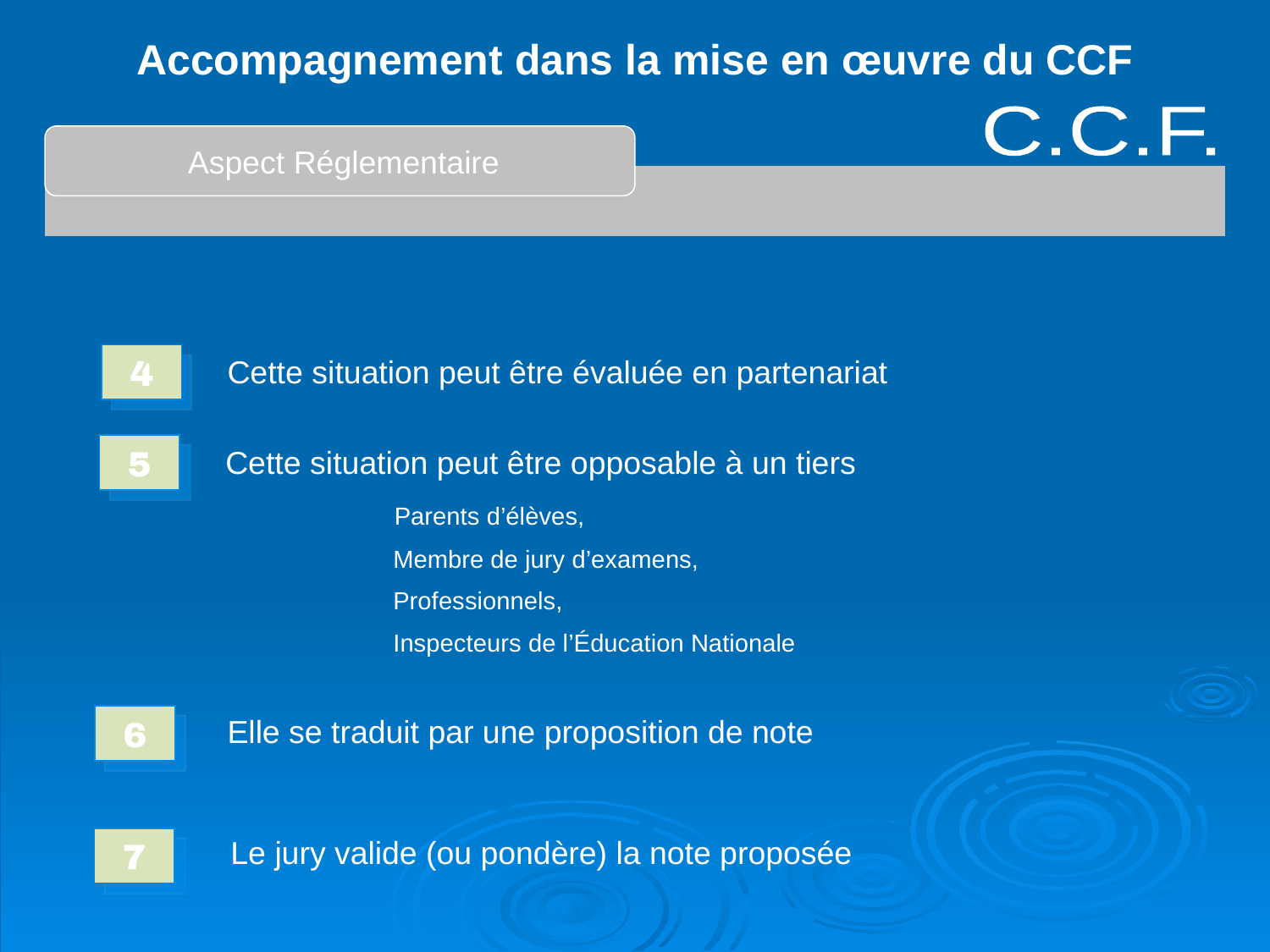

Accompagnement dans la mise en œuvre du CCF
C.C.F.

Aspect Réglementaire
4
Cette situation peut être évaluée en partenariat
5
Cette situation peut être opposable à un tiers
                   Parents d’élèves,
                        Membre de jury d’examens,
                        Professionnels,
                        Inspecteurs de l’Éducation Nationale
6
Elle se traduit par une proposition de note
Le jury valide (ou pondère) la note proposée
7